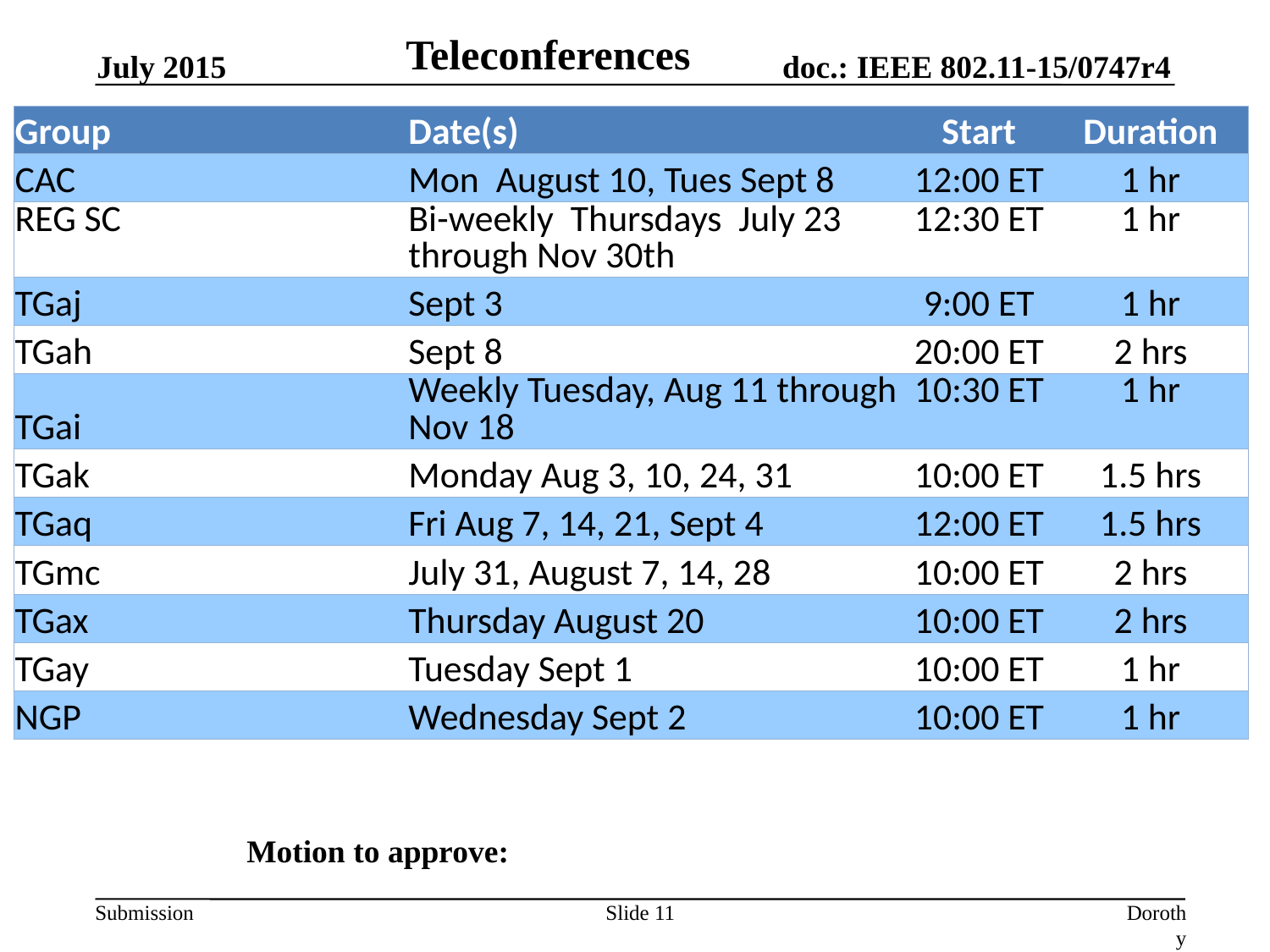

Teleconferences
July 2015
| Group | Date(s) | Start | Duration |
| --- | --- | --- | --- |
| CAC | Mon August 10, Tues Sept 8 | 12:00 ET | 1 hr |
| REG SC | Bi-weekly Thursdays July 23 through Nov 30th | 12:30 ET | 1 hr |
| TGaj | Sept 3 | 9:00 ET | 1 hr |
| TGah | Sept 8 | 20:00 ET | 2 hrs |
| TGai | Weekly Tuesday, Aug 11 through Nov 18 | 10:30 ET | 1 hr |
| TGak | Monday Aug 3, 10, 24, 31 | 10:00 ET | 1.5 hrs |
| TGaq | Fri Aug 7, 14, 21, Sept 4 | 12:00 ET | 1.5 hrs |
| TGmc | July 31, August 7, 14, 28 | 10:00 ET | 2 hrs |
| TGax | Thursday August 20 | 10:00 ET | 2 hrs |
| TGay | Tuesday Sept 1 | 10:00 ET | 1 hr |
| NGP | Wednesday Sept 2 | 10:00 ET | 1 hr |
Motion to approve:
Slide 11
Dorothy Stanley, HP-Aruba Networks